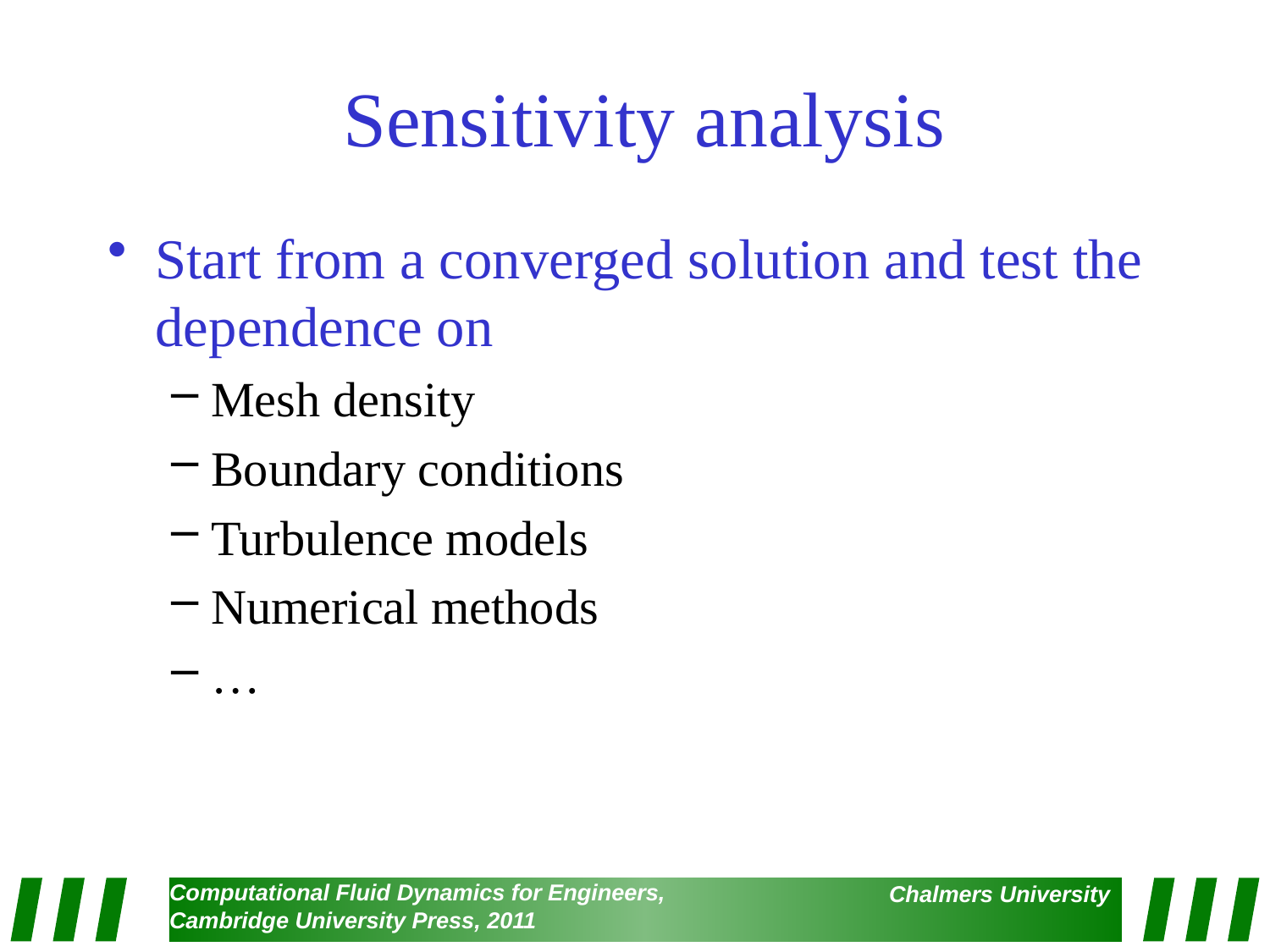

# Sensitivity analysis
Start from a converged solution and test the dependence on
Mesh density
Boundary conditions
Turbulence models
Numerical methods
…